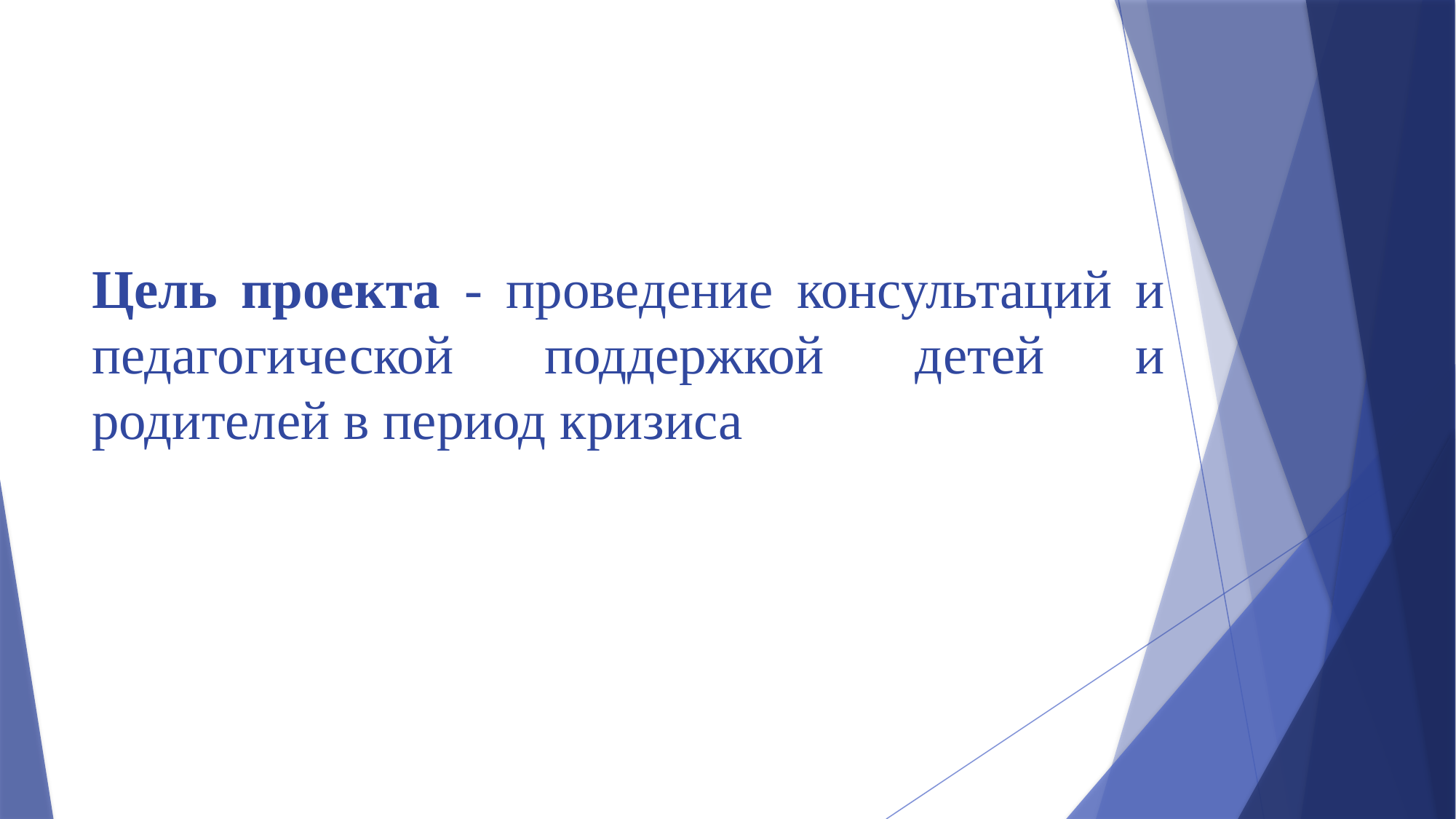

# Цель проекта - проведение консультаций и педагогической поддержкой детей и родителей в период кризиса